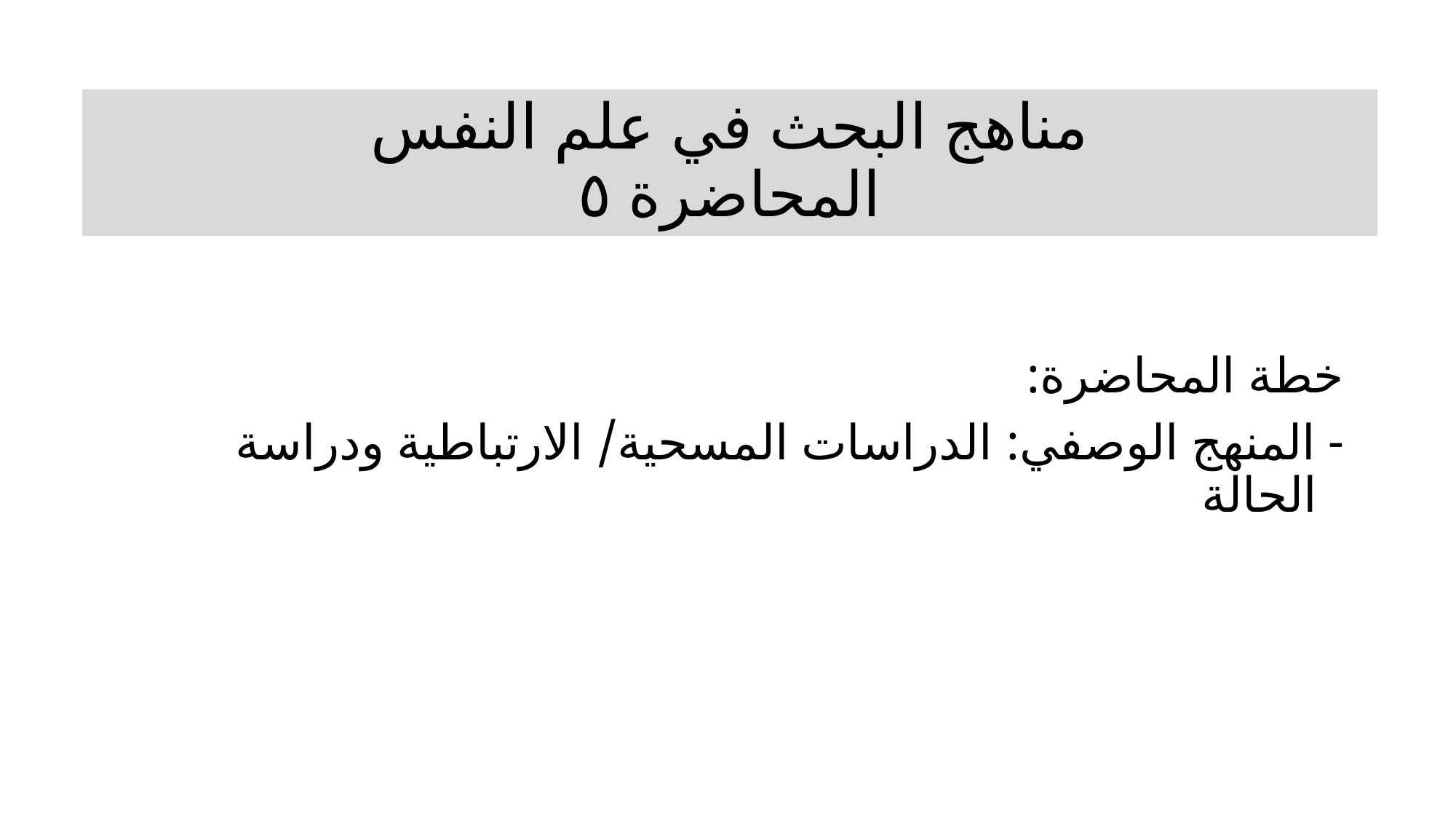

# مناهج البحث في علم النفس المحاضرة ٥

خطة المحاضرة:
المنهج الوصفي: الدراسات المسحية/ الارتباطية ودراسة الحالة